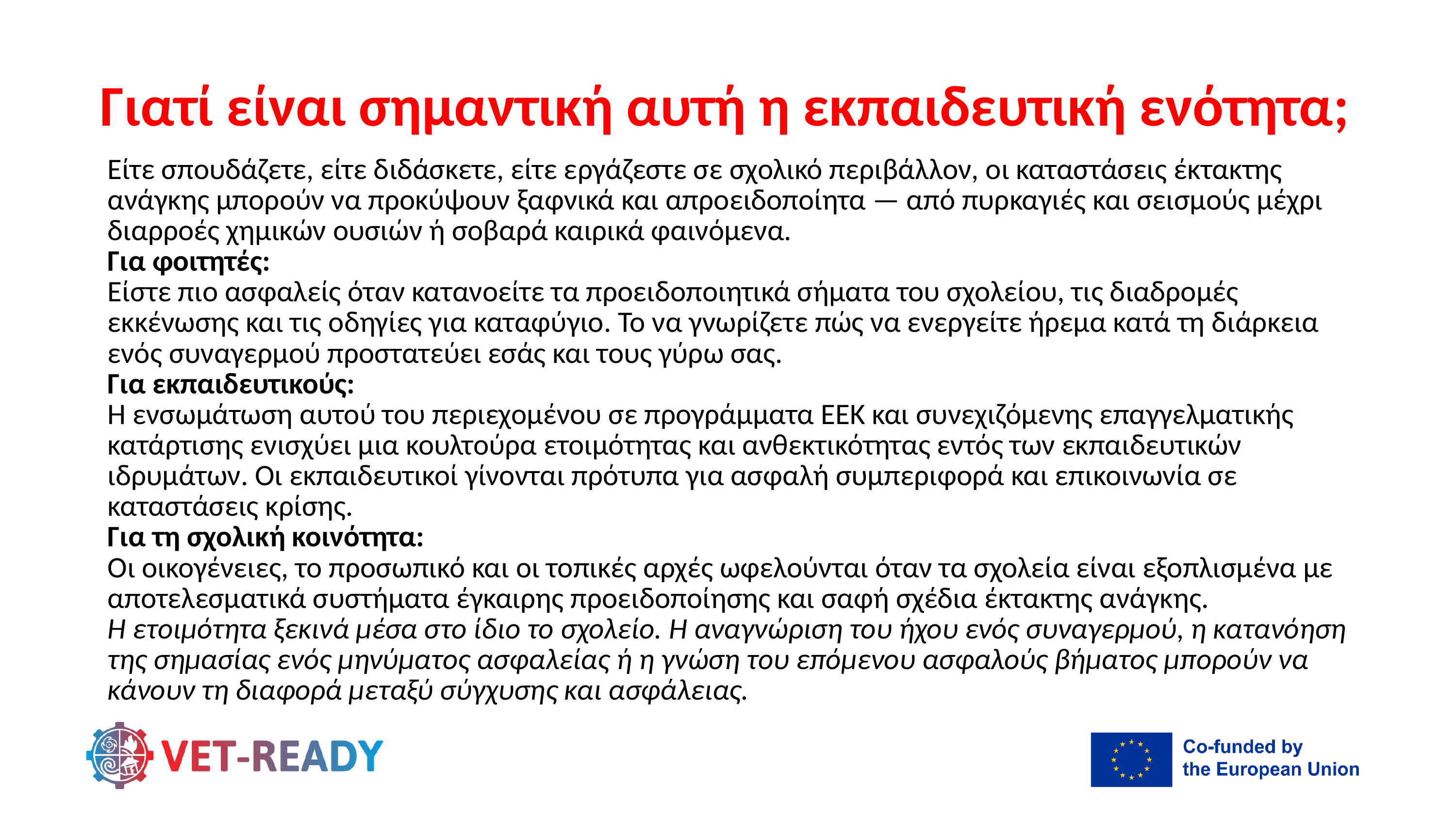

Γιατί είναι σημαντική αυτή η εκπαιδευτική ενότητα;
Είτε σπουδάζετε, είτε διδάσκετε, είτε εργάζεστε σε σχολικό περιβάλλον, οι καταστάσεις έκτακτης ανάγκης μπορούν να προκύψουν ξαφνικά και απροειδοποίητα — από πυρκαγιές και σεισμούς μέχρι διαρροές χημικών ουσιών ή σοβαρά καιρικά φαινόμενα.
Για φοιτητές:
Είστε πιο ασφαλείς όταν κατανοείτε τα προειδοποιητικά σήματα του σχολείου, τις διαδρομές εκκένωσης και τις οδηγίες για καταφύγιο. Το να γνωρίζετε πώς να ενεργείτε ήρεμα κατά τη διάρκεια ενός συναγερμού προστατεύει εσάς και τους γύρω σας.
Για εκπαιδευτικούς:
Η ενσωμάτωση αυτού του περιεχομένου σε προγράμματα ΕΕΚ και συνεχιζόμενης επαγγελματικής κατάρτισης ενισχύει μια κουλτούρα ετοιμότητας και ανθεκτικότητας εντός των εκπαιδευτικών ιδρυμάτων. Οι εκπαιδευτικοί γίνονται πρότυπα για ασφαλή συμπεριφορά και επικοινωνία σε καταστάσεις κρίσης.
Για τη σχολική κοινότητα:
Οι οικογένειες, το προσωπικό και οι τοπικές αρχές ωφελούνται όταν τα σχολεία είναι εξοπλισμένα με αποτελεσματικά συστήματα έγκαιρης προειδοποίησης και σαφή σχέδια έκτακτης ανάγκης.
Η ετοιμότητα ξεκινά μέσα στο ίδιο το σχολείο. Η αναγνώριση του ήχου ενός συναγερμού, η κατανόηση της σημασίας ενός μηνύματος ασφαλείας ή η γνώση του επόμενου ασφαλούς βήματος μπορούν να κάνουν τη διαφορά μεταξύ σύγχυσης και ασφάλειας.